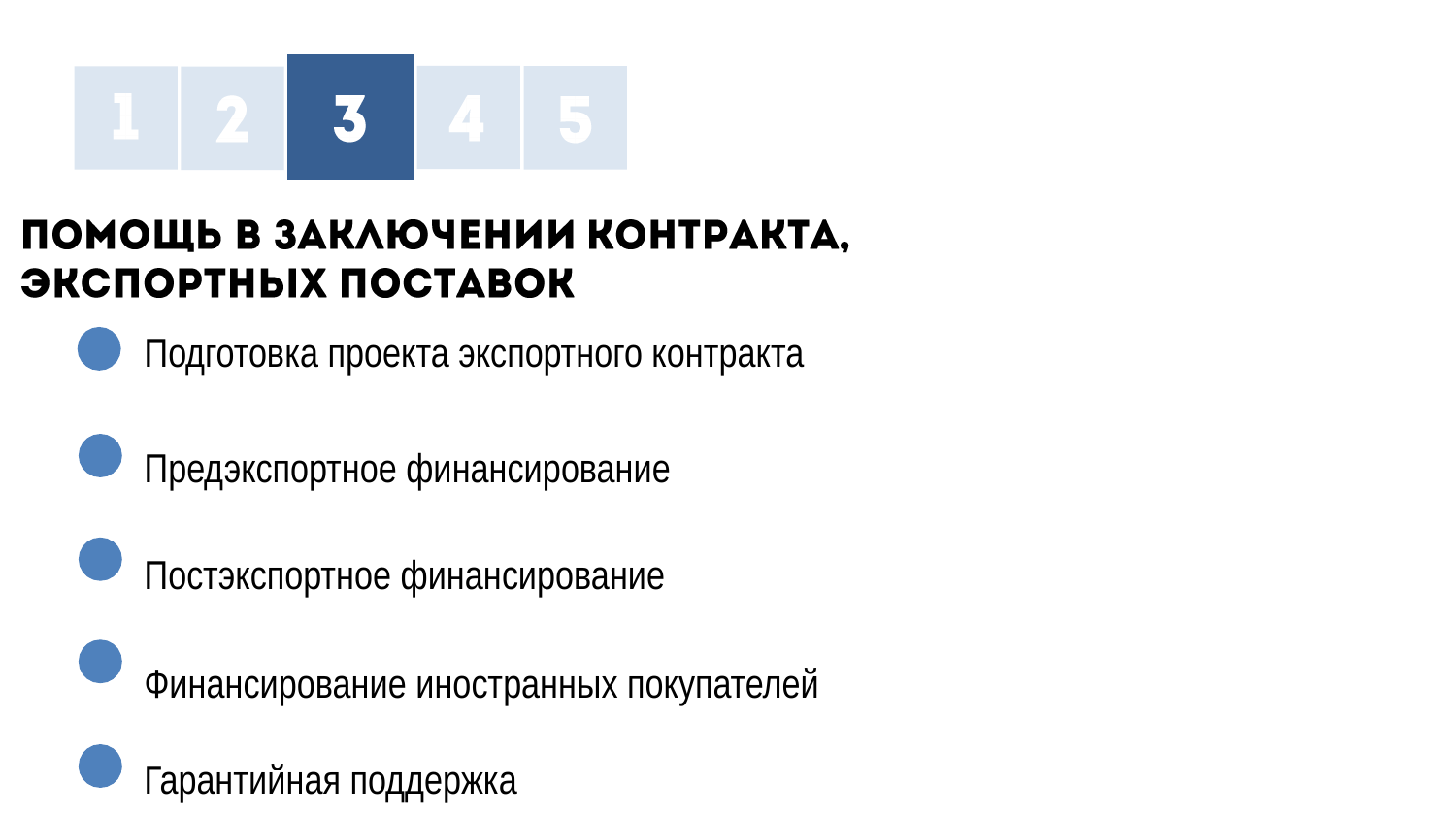

Подготовка проекта экспортного контракта
Предэкспортное финансирование  Постэкспортное финансирование
Финансирование иностранных покупателей  Гарантийная поддержка